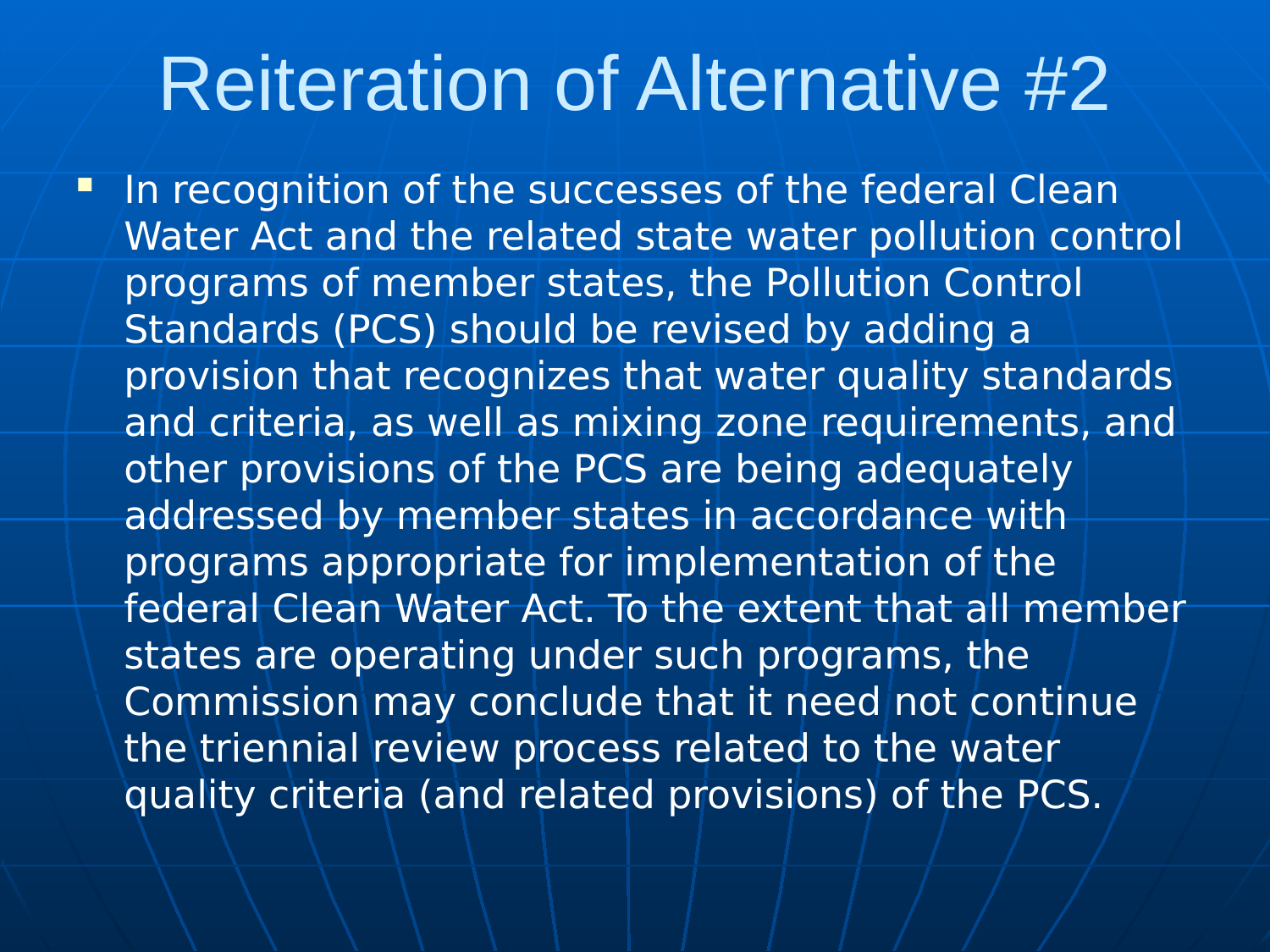

# Reiteration of Alternative #2
In recognition of the successes of the federal Clean Water Act and the related state water pollution control programs of member states, the Pollution Control Standards (PCS) should be revised by adding a provision that recognizes that water quality standards and criteria, as well as mixing zone requirements, and other provisions of the PCS are being adequately addressed by member states in accordance with programs appropriate for implementation of the federal Clean Water Act. To the extent that all member states are operating under such programs, the Commission may conclude that it need not continue the triennial review process related to the water quality criteria (and related provisions) of the PCS.